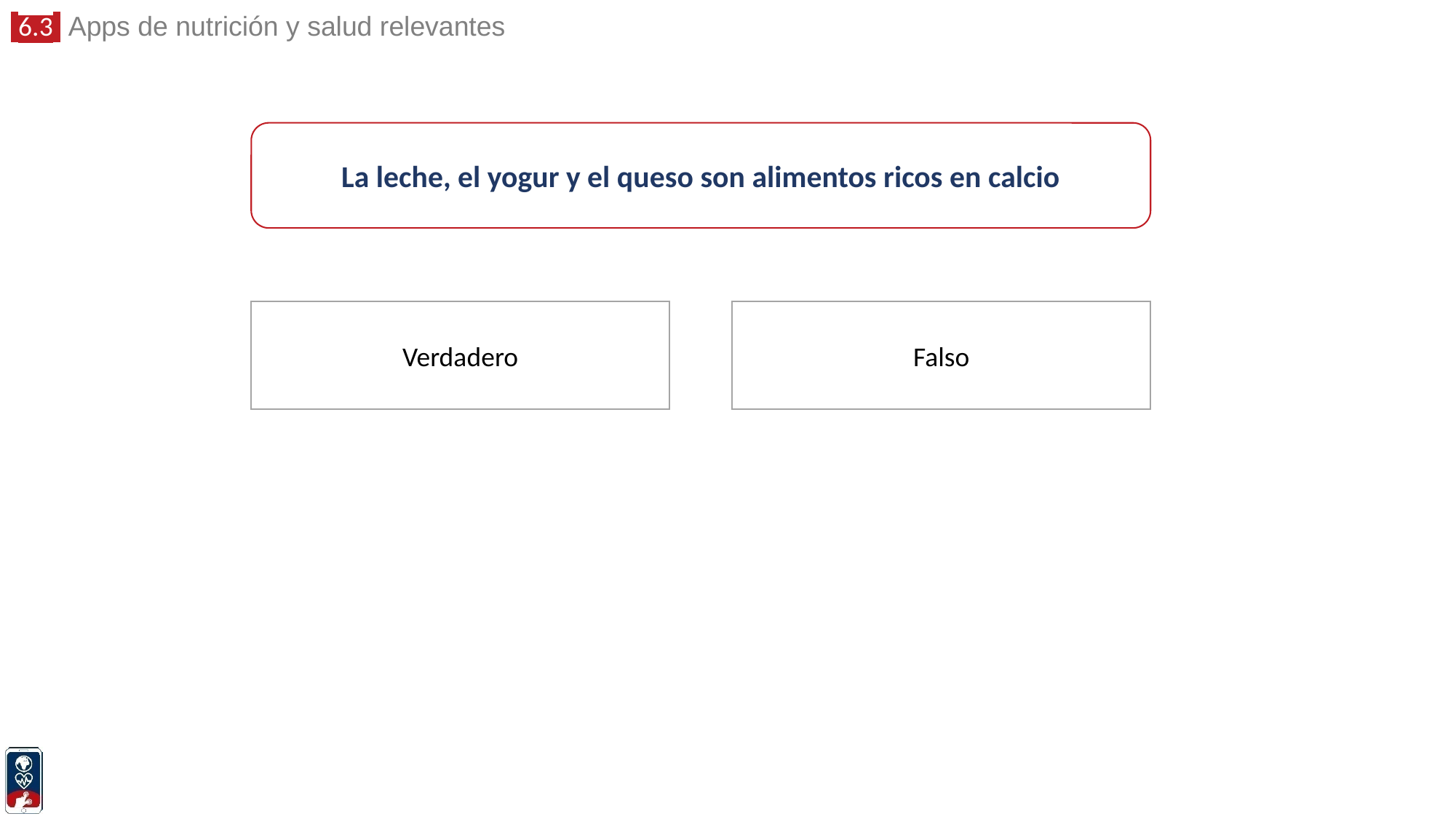

La leche, el yogur y el queso son alimentos ricos en calcio
Verdadero
Falso